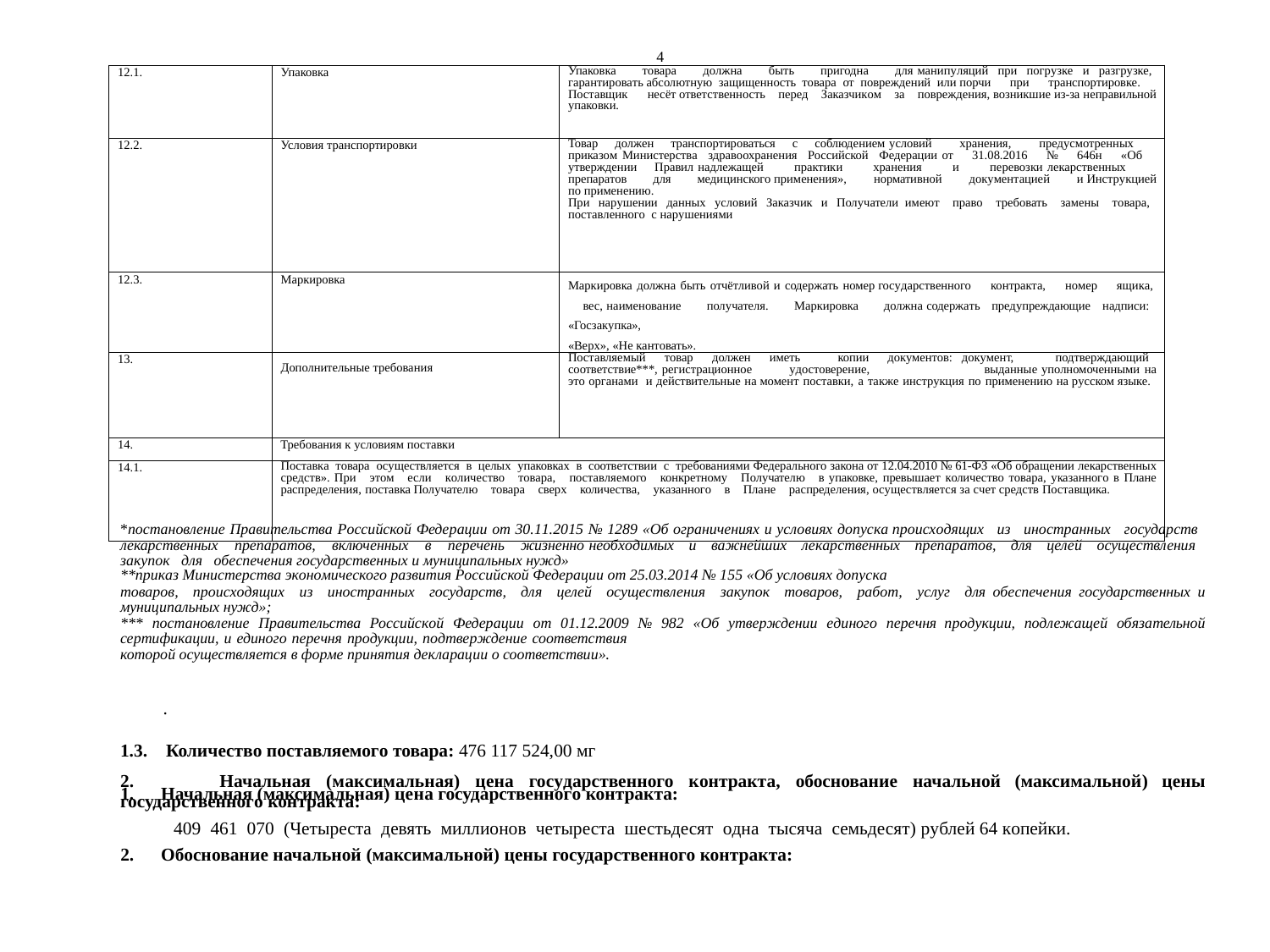

4
| 12.1. | Упаковка | Упаковка товара должна быть пригодна для манипуляций при погрузке и разгрузке, гарантировать абсолютную защищенность товара от повреждений или порчи при транспортировке. Поставщик несёт ответственность перед Заказчиком за повреждения, возникшие из-за неправильной упаковки. |
| --- | --- | --- |
| 12.2. | Условия транспортировки | Товар должен транспортироваться с соблюдением условий хранения, предусмотренных приказом Министерства здравоохранения Российской Федерации от 31.08.2016 № 646н «Об утверждении Правил надлежащей практики хранения и перевозки лекарственных препаратов для медицинского применения», нормативной документацией и Инструкцией по применению. При нарушении данных условий Заказчик и Получатели имеют право требовать замены товара, поставленного с нарушениями |
| 12.3. | Маркировка | Маркировка должна быть отчётливой и содержать номер государственного контракта, номер ящика, вес, наименование получателя. Маркировка должна содержать предупреждающие надписи: «Госзакупка», «Верх», «Не кантовать». |
| 13. | Дополнительные требования | Поставляемый товар должен иметь копии документов: документ, подтверждающий соответствие\*\*\*, регистрационное удостоверение, выданные уполномоченными на это органами и действительные на момент поставки, а также инструкция по применению на русском языке. |
| 14. | Требования к условиям поставки |  |
| 14.1. | Поставка товара осуществляется в целых упаковках в соответствии с требованиями Федерального закона от 12.04.2010 № 61-ФЗ «Об обращении лекарственных средств». При этом если количество товара, поставляемого конкретному Получателю в упаковке, превышает количество товара, указанного в Плане распределения, поставка Получателю товара сверх количества, указанного в Плане распределения, осуществляется за счет средств Поставщика. |  |
*постановление Правительства Российской Федерации от 30.11.2015 № 1289 «Об ограничениях и условиях допуска происходящих   из   иностранных   государств   лекарственных   препаратов,   включенных   в   перечень   жизненно необходимых   и   важнейших   лекарственных   препаратов,   для   целей   осуществления   закупок   для   обеспечения государственных и муниципальных нужд»
**приказ Министерства экономического развития Российской Федерации от 25.03.2014 № 155 «Об условиях допуска
товаров,  происходящих  из  иностранных  государств,  для  целей  осуществления  закупок  товаров,  работ,  услуг  для обеспечения государственных и муниципальных нужд»;
*** постановление Правительства Российской Федерации от 01.12.2009 № 982 «Об утверждении единого перечня продукции, подлежащей обязательной сертификации, и единого перечня продукции, подтверждение соответствия
которой осуществляется в форме принятия декларации о соответствии».

.

1.3.    Количество поставляемого товара: 476 117 524,00 мг
2.      Начальная (максимальная) цена государственного контракта, обоснование начальной (максимальной) цены государственного контракта:
Начальная (максимальная) цена государственного контракта:
409  461  070  (Четыреста  девять  миллионов  четыреста  шестьдесят  одна  тысяча  семьдесят) рублей 64 копейки.
Обоснование начальной (максимальной) цены государственного контракта: